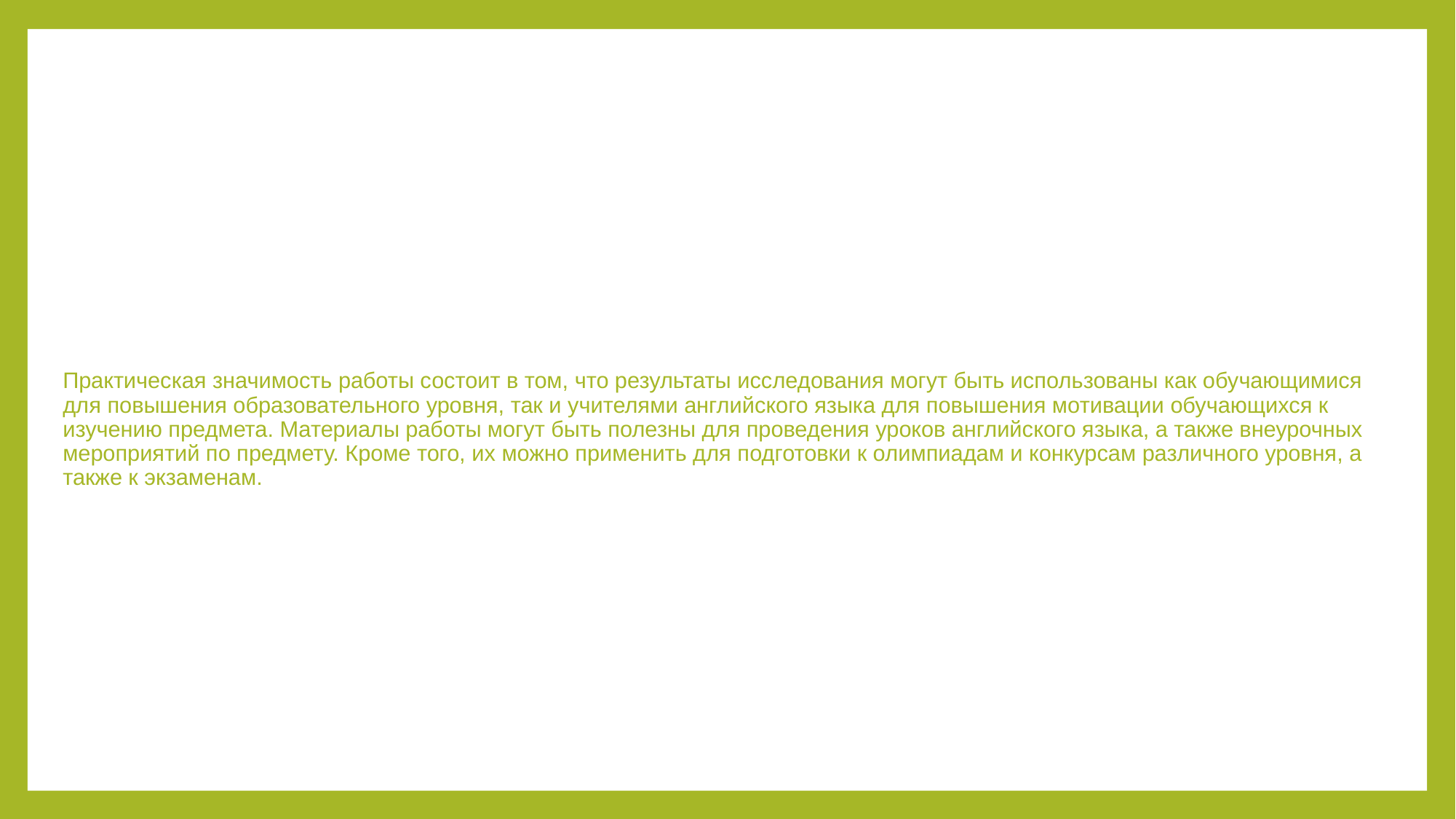

# Практическая значимость работы состоит в том, что результаты исследования могут быть использованы как обучающимися для повышения образовательного уровня, так и учителями английского языка для повышения мотивации обучающихся к изучению предмета. Материалы работы могут быть полезны для проведения уроков английского языка, а также внеурочных мероприятий по предмету. Кроме того, их можно применить для подготовки к олимпиадам и конкурсам различного уровня, а также к экзаменам.